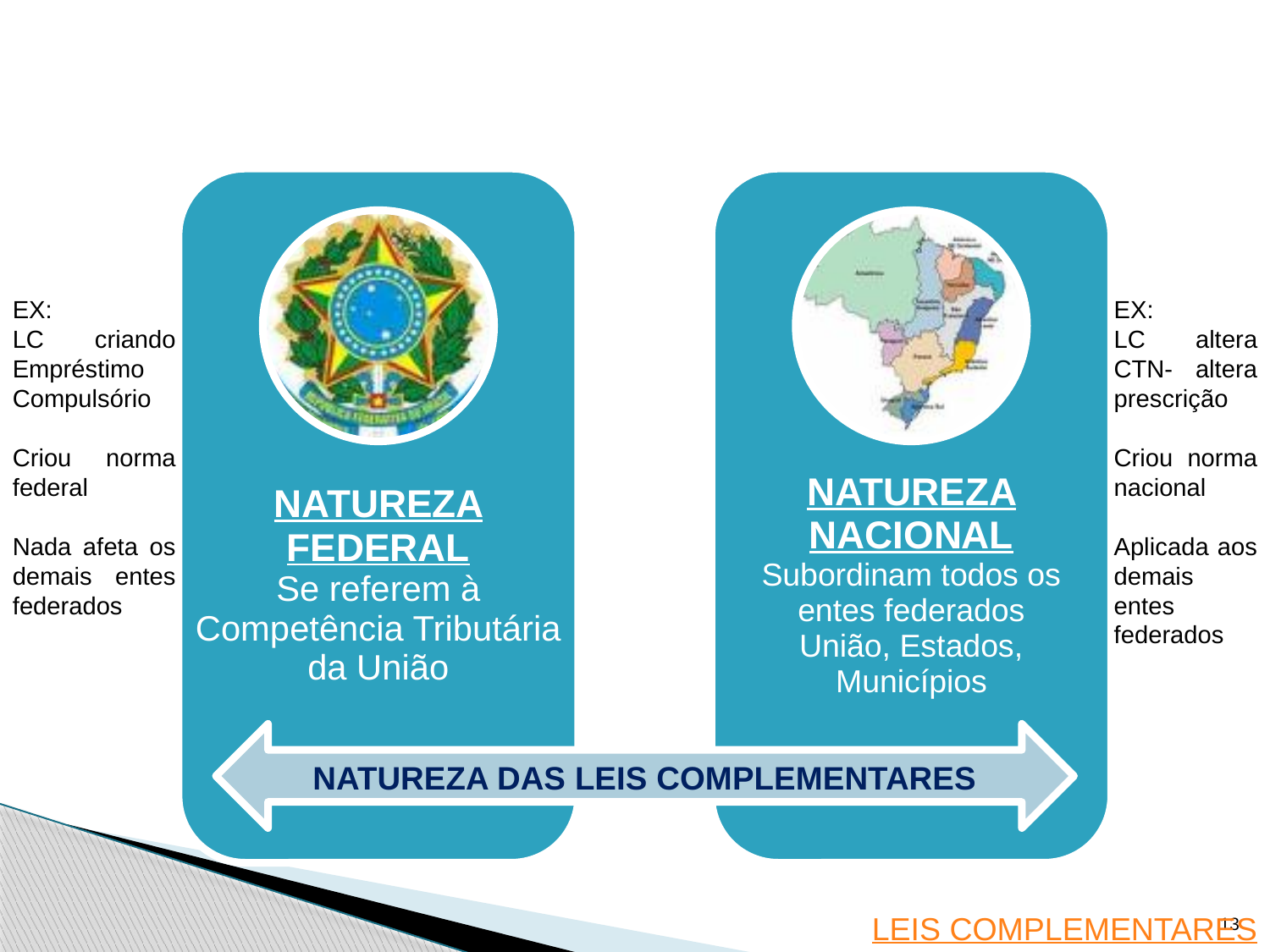

NATUREZA FEDERAL
Se referem à Competência Tributária da União
NATUREZA NACIONAL
Subordinam todos os entes federados
União, Estados, Municípios
EX:
LC criando Empréstimo Compulsório

Criou norma federal

Nada afeta os demais entes federados
EX:
LC altera CTN- altera prescrição

Criou norma nacional

Aplicada aos demais entes federados
# NATUREZA DAS LEIS COMPLEMENTARES

13
LEIS COMPLEMENTARES